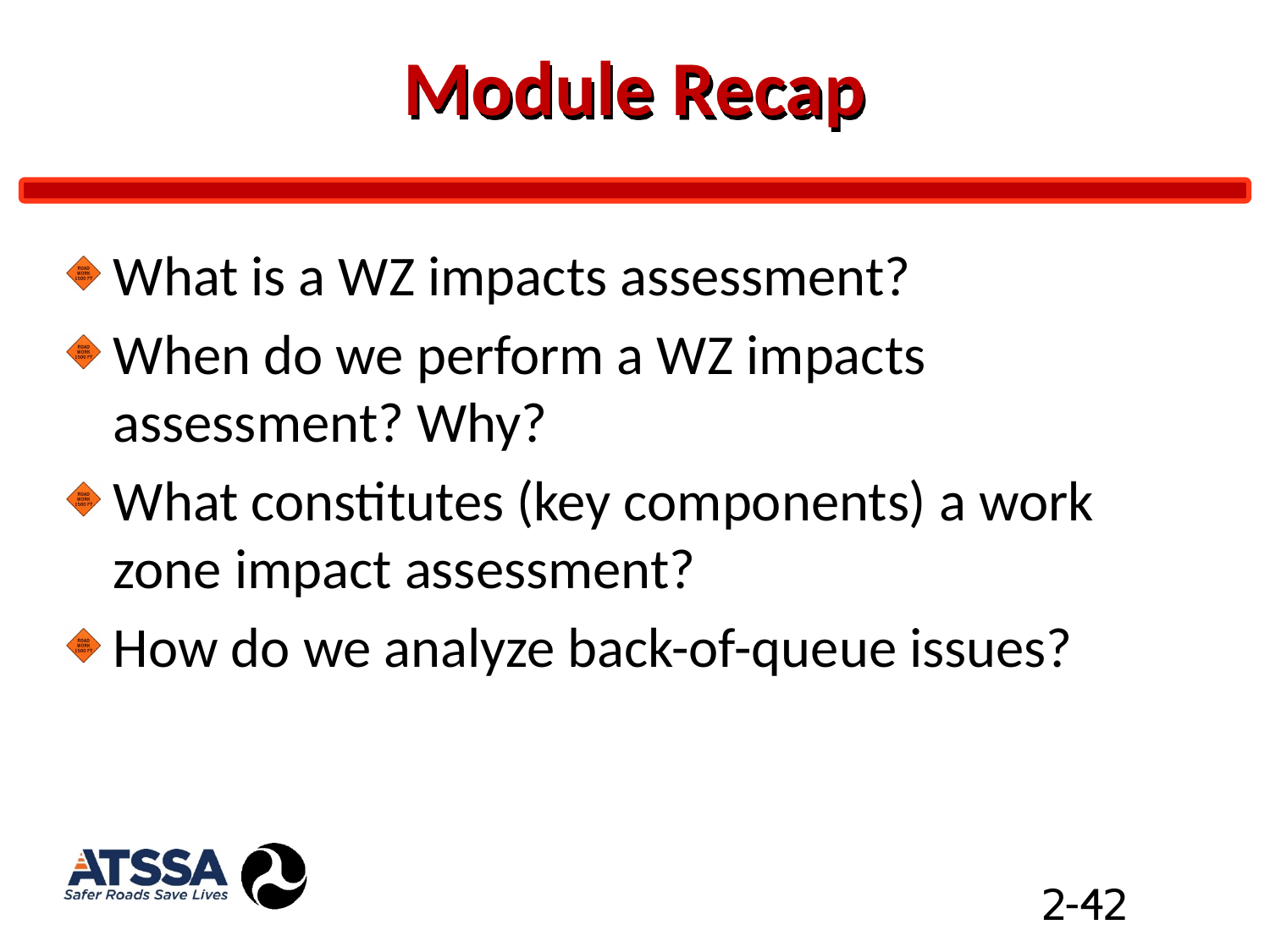

# Module Recap
What is a WZ impacts assessment?
When do we perform a WZ impacts assessment? Why?
What constitutes (key components) a work zone impact assessment?
How do we analyze back-of-queue issues?